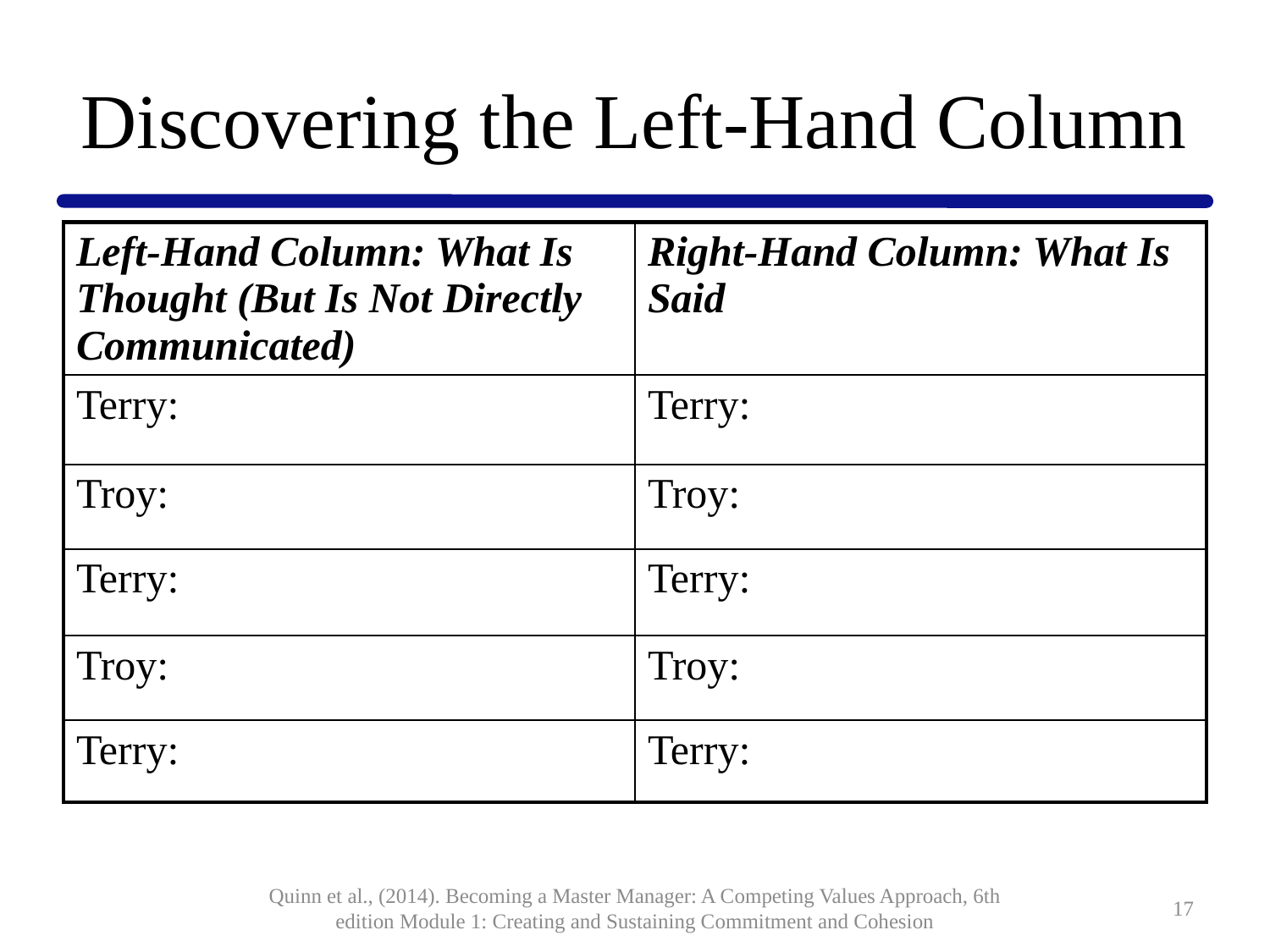

# Discovering the Left-Hand Column
| Left-Hand Column: What Is Thought (But Is Not Directly Communicated) | Right-Hand Column: What Is Said |
| --- | --- |
| Terry: | Terry: |
| Troy: | Troy: |
| Terry: | Terry: |
| Troy: | Troy: |
| Terry: | Terry: |
Quinn et al., (2014). Becoming a Master Manager: A Competing Values Approach, 6th edition Module 1: Creating and Sustaining Commitment and Cohesion
17